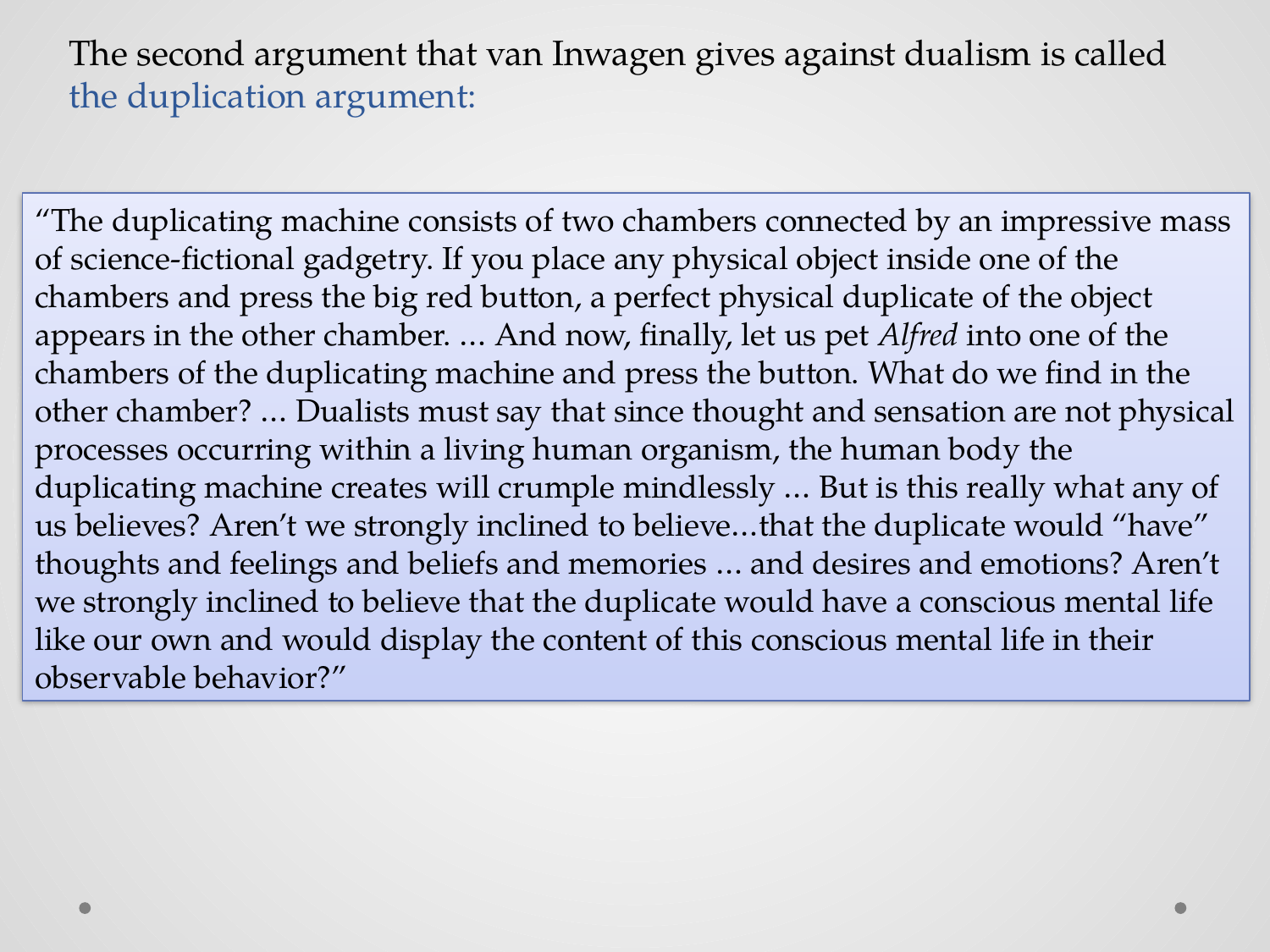

The second argument that van Inwagen gives against dualism is called
the duplication argument:
“The duplicating machine consists of two chambers connected by an impressive mass of science-fictional gadgetry. If you place any physical object inside one of the chambers and press the big red button, a perfect physical duplicate of the object appears in the other chamber. … And now, finally, let us pet Alfred into one of the chambers of the duplicating machine and press the button. What do we find in the other chamber? … Dualists must say that since thought and sensation are not physical processes occurring within a living human organism, the human body the duplicating machine creates will crumple mindlessly … But is this really what any of us believes? Aren’t we strongly inclined to believe…that the duplicate would “have” thoughts and feelings and beliefs and memories … and desires and emotions? Aren’t we strongly inclined to believe that the duplicate would have a conscious mental life like our own and would display the content of this conscious mental life in their observable behavior?”